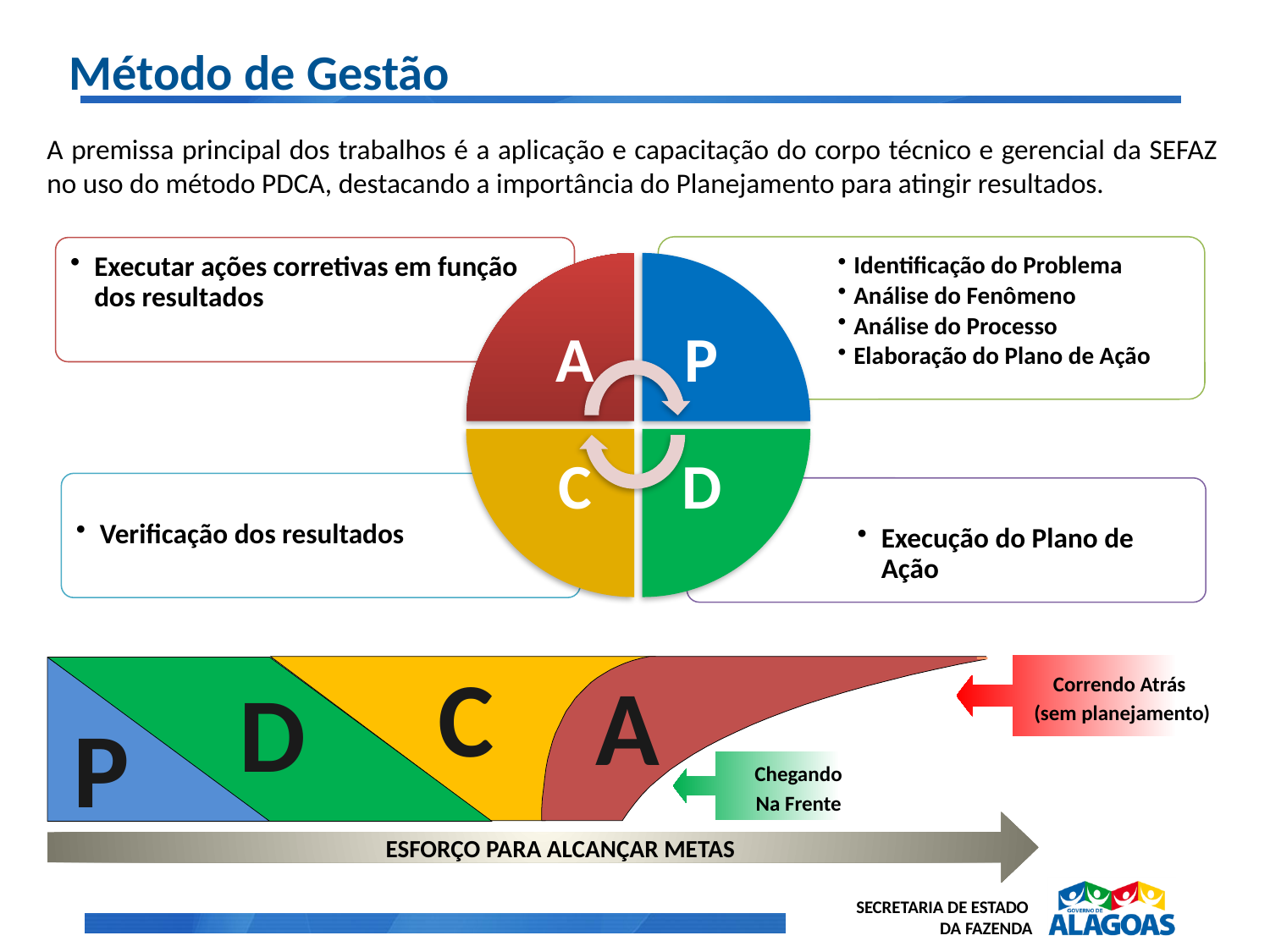

Método de Gestão
A premissa principal dos trabalhos é a aplicação e capacitação do corpo técnico e gerencial da SEFAZ no uso do método PDCA, destacando a importância do Planejamento para atingir resultados.
Execução do Plano de Ação
Verificação dos resultados
Identificação do Problema
Análise do Fenômeno
Análise do Processo
Elaboração do Plano de Ação
Executar ações corretivas em função dos resultados
A
P
D
C
C
Correndo Atrás
(sem planejamento)

A
D
P
Chegando
Na Frente

ESFORÇO PARA ALCANÇAR METAS